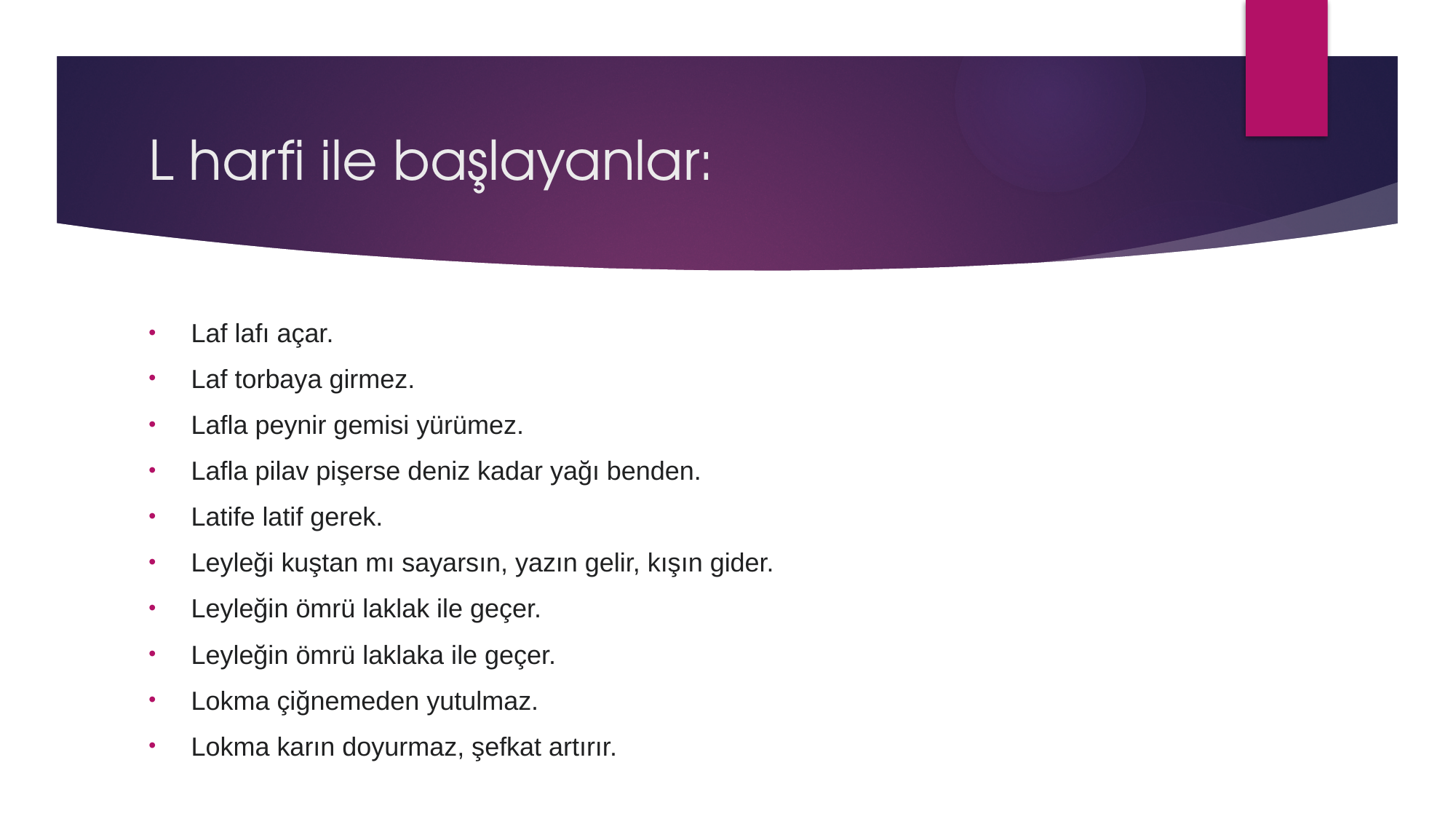

# L harfi ile başlayanlar:
Laf lafı açar.
Laf torbaya girmez.
Lafla peynir gemisi yürümez.
Lafla pilav pişerse deniz kadar yağı benden.
Latife latif gerek.
Leyleği kuştan mı sayarsın, yazın gelir, kışın gider.
Leyleğin ömrü laklak ile geçer.
Leyleğin ömrü laklaka ile geçer.
Lokma çiğnemeden yutulmaz.
Lokma karın doyurmaz, şefkat artırır.